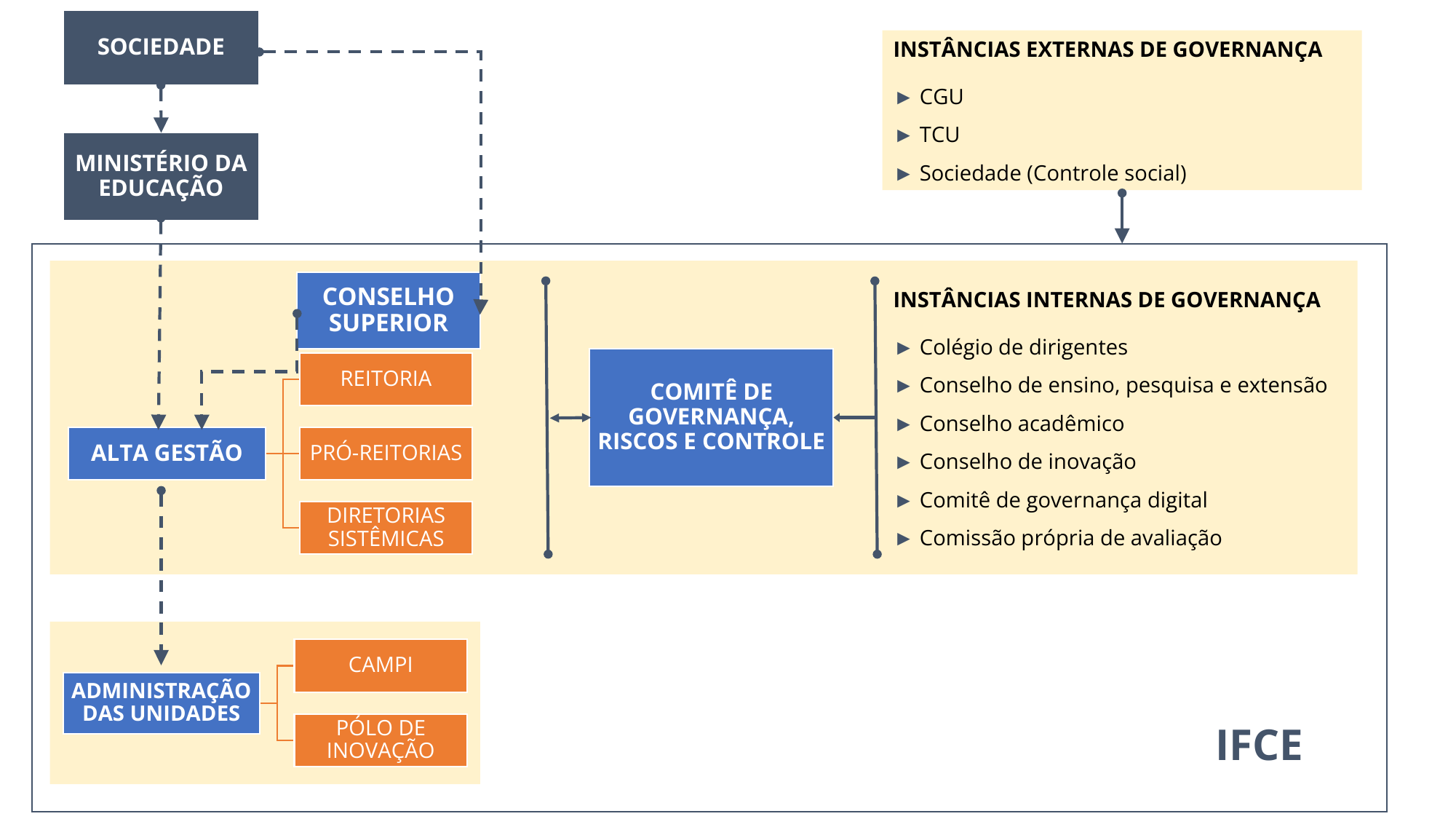

SOCIEDADE
INSTÂNCIAS EXTERNAS DE GOVERNANÇA
► CGU
► TCU
► Sociedade (Controle social)
MINISTÉRIO DA EDUCAÇÃO

CONSELHO SUPERIOR
INSTÂNCIAS INTERNAS DE GOVERNANÇA
► Colégio de dirigentes
► Conselho de ensino, pesquisa e extensão
► Conselho acadêmico
► Conselho de inovação
► Comitê de governança digital
► Comissão própria de avaliação
ALTA GESTÃO
REITORIA
PRÓ-REITORIAS
DIRETORIAS SISTÊMICAS

COMITÊ DE GOVERNANÇA, RISCOS E CONTROLE
ADMINISTRAÇÃO DAS UNIDADES
CAMPI
PÓLO DE INOVAÇÃO

IFCE